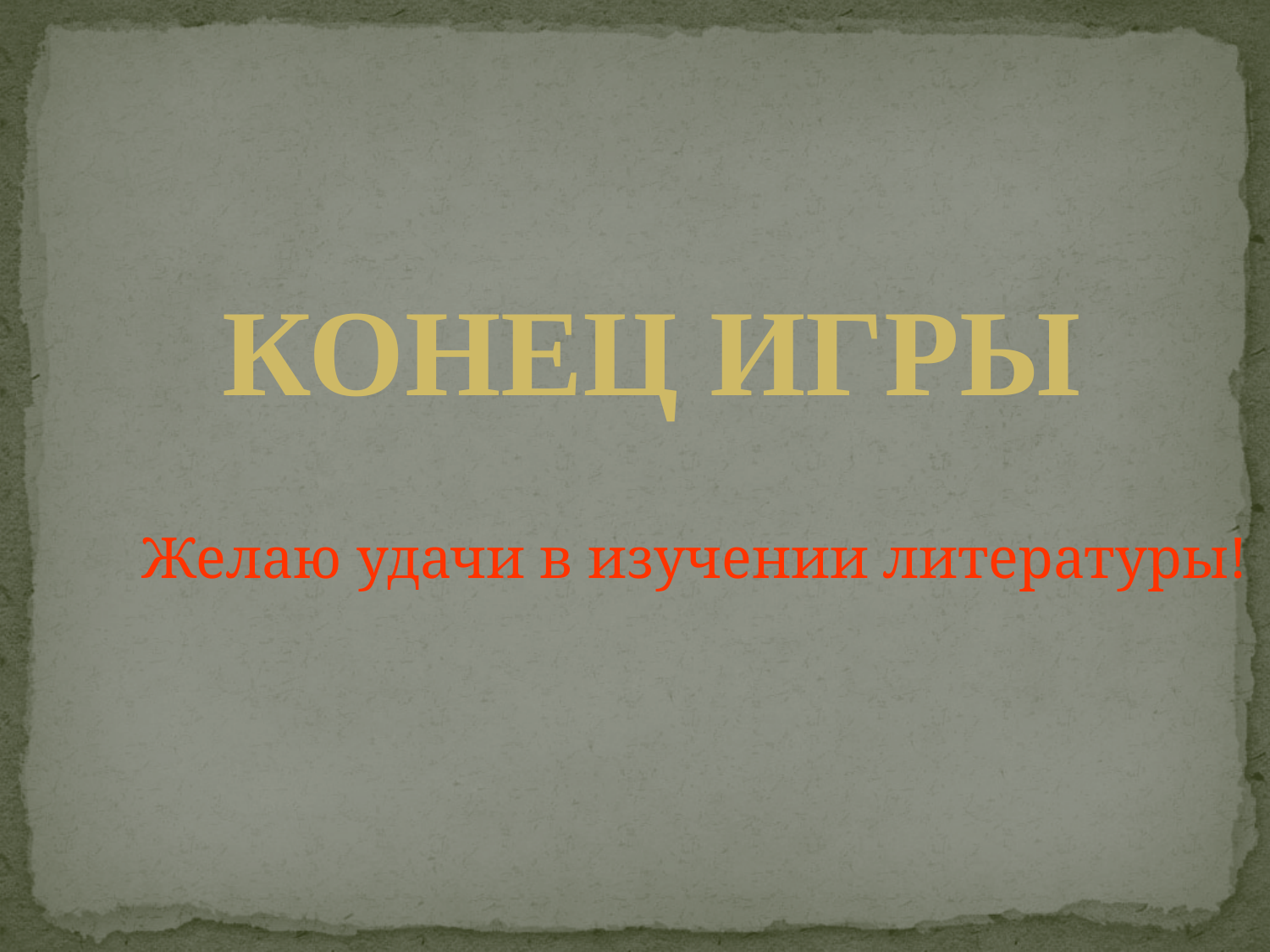

Конец игры
Желаю удачи в изучении литературы!